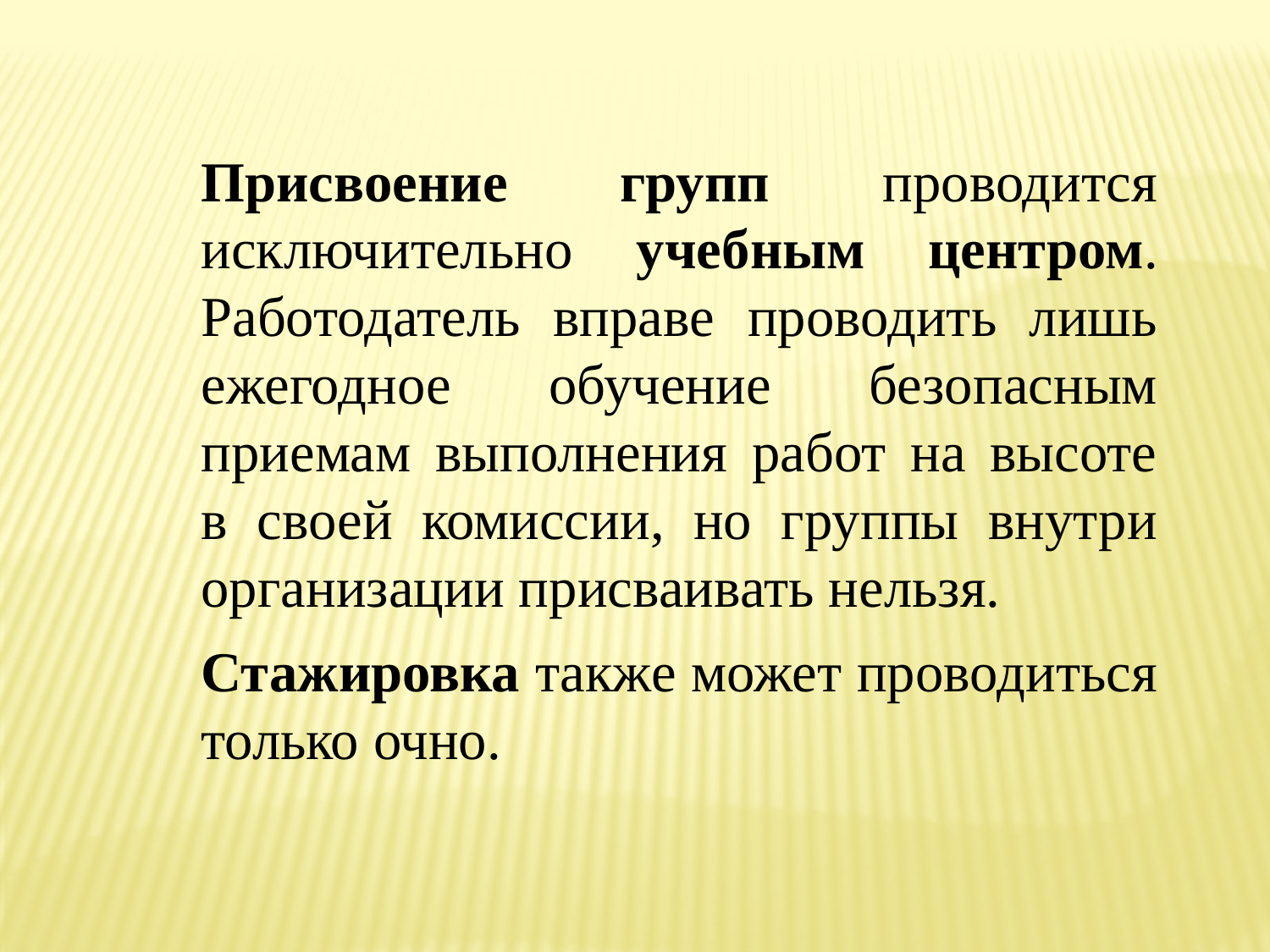

Присвоение групп проводится исключительно учебным центром. Работодатель вправе проводить лишь ежегодное обучение безопасным приемам выполнения работ на высоте в своей комиссии, но группы внутри организации присваивать нельзя.

Стажировка также может проводиться только очно.